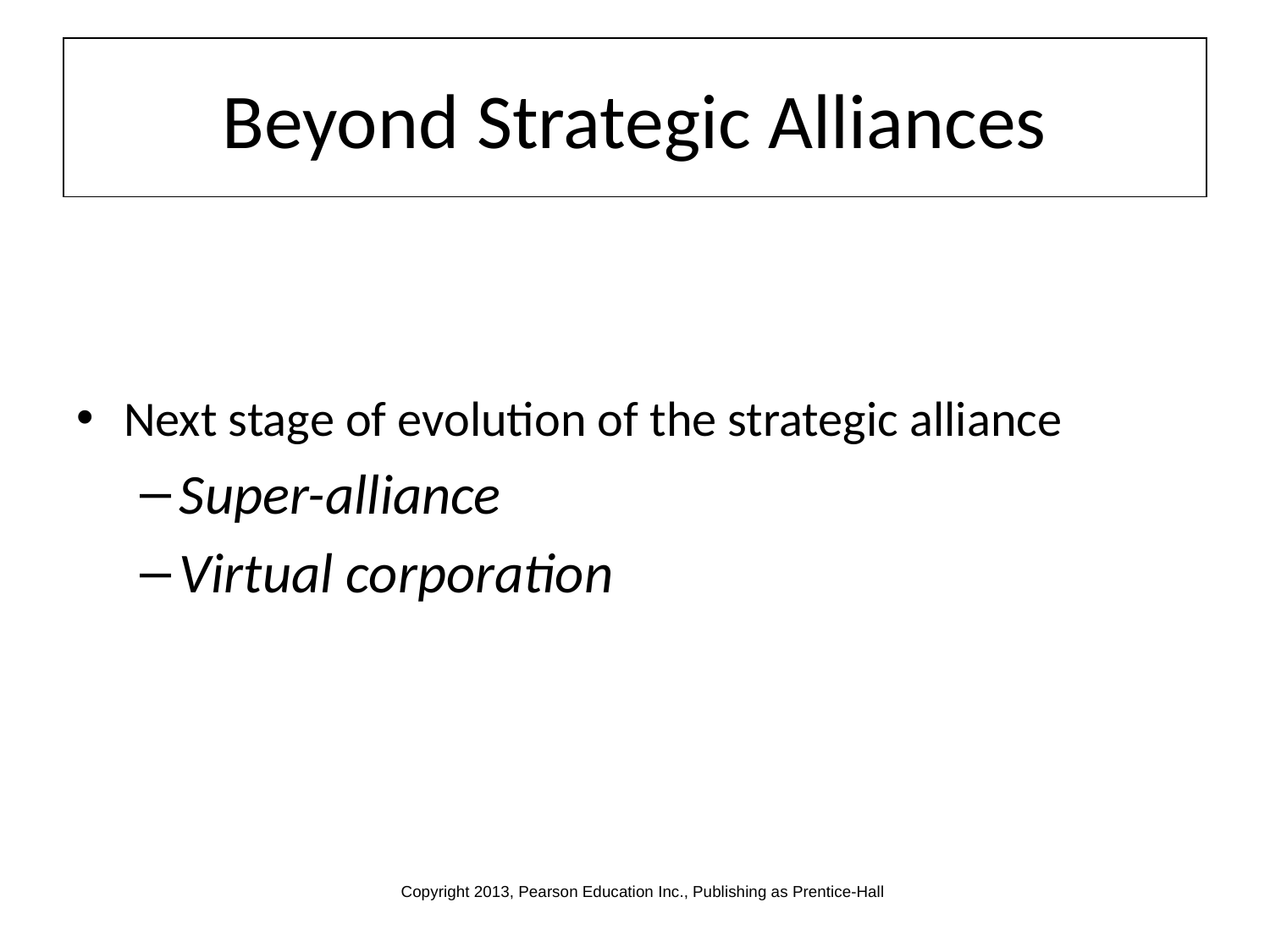

# Beyond Strategic Alliances
Next stage of evolution of the strategic alliance
Super-alliance
Virtual corporation
Copyright 2013, Pearson Education Inc., Publishing as Prentice-Hall